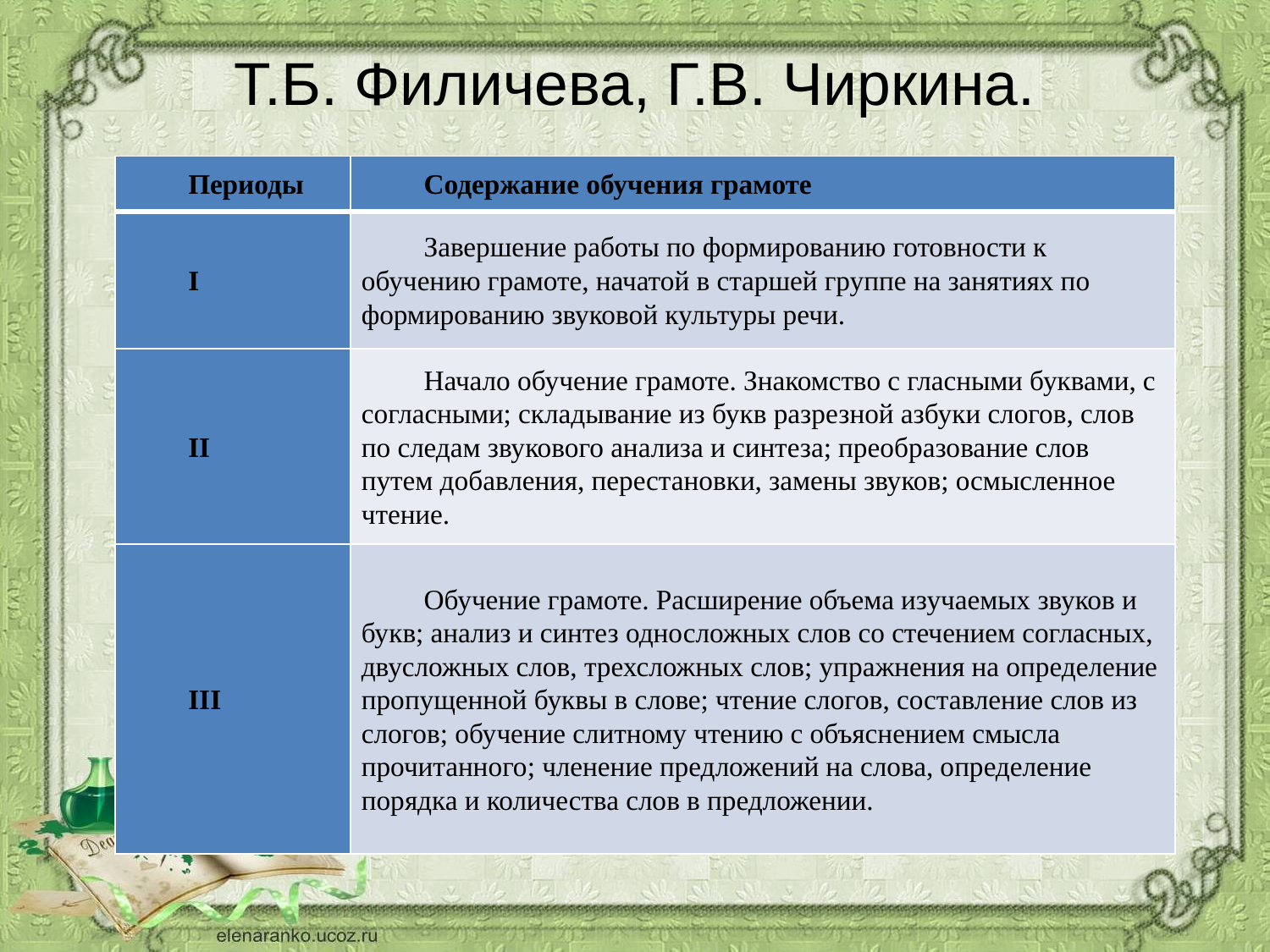

# Т.Б. Филичева, Г.В. Чиркина.
| Периоды | Содержание обучения грамоте |
| --- | --- |
| I | Завершение работы по формированию готовности к обучению грамоте, начатой в старшей группе на занятиях по формированию звуковой культуры речи. |
| II | Начало обучение грамоте. Знакомство с гласными буквами, с согласными; складывание из букв разрезной азбуки слогов, слов по следам звукового анализа и синтеза; преобразование слов путем добавления, перестановки, замены звуков; осмысленное чтение. |
| III | Обучение грамоте. Расширение объема изучаемых звуков и букв; анализ и синтез односложных слов со стечением согласных, двусложных слов, трехсложных слов; упражнения на определение пропущенной буквы в слове; чтение слогов, составление слов из слогов; обучение слитному чтению с объяснением смысла прочитанного; членение предложений на слова, определение порядка и количества слов в предложении. |